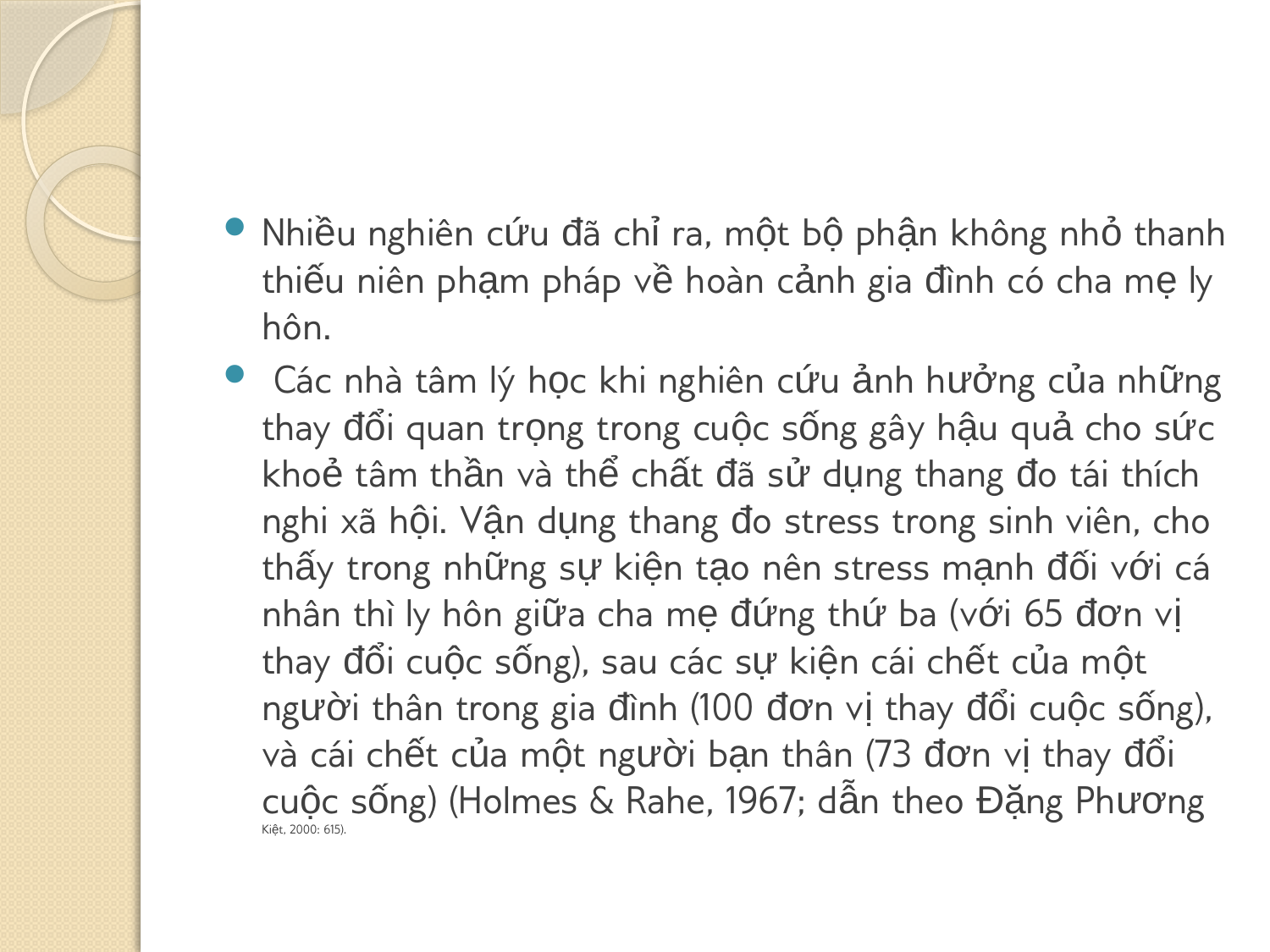

#
Nhiều nghiên cứu đã chỉ ra, một bộ phận không nhỏ thanh thiếu niên phạm pháp về hoàn cảnh gia đình có cha mẹ ly hôn.
 Các nhà tâm lý học khi nghiên cứu ảnh hưởng của những thay đổi quan trọng trong cuộc sống gây hậu quả cho sức khoẻ tâm thần và thể chất đã sử dụng thang đo tái thích nghi xã hội. Vận dụng thang đo stress trong sinh viên, cho thấy trong những sự kiện tạo nên stress mạnh đối với cá nhân thì ly hôn giữa cha mẹ đứng thứ ba (với 65 đơn vị thay đổi cuộc sống), sau các sự kiện cái chết của một người thân trong gia đình (100 đơn vị thay đổi cuộc sống), và cái chết của một người bạn thân (73 đơn vị thay đổi cuộc sống) (Holmes & Rahe, 1967; dẫn theo Đặng Phương Kiệt, 2000: 615).